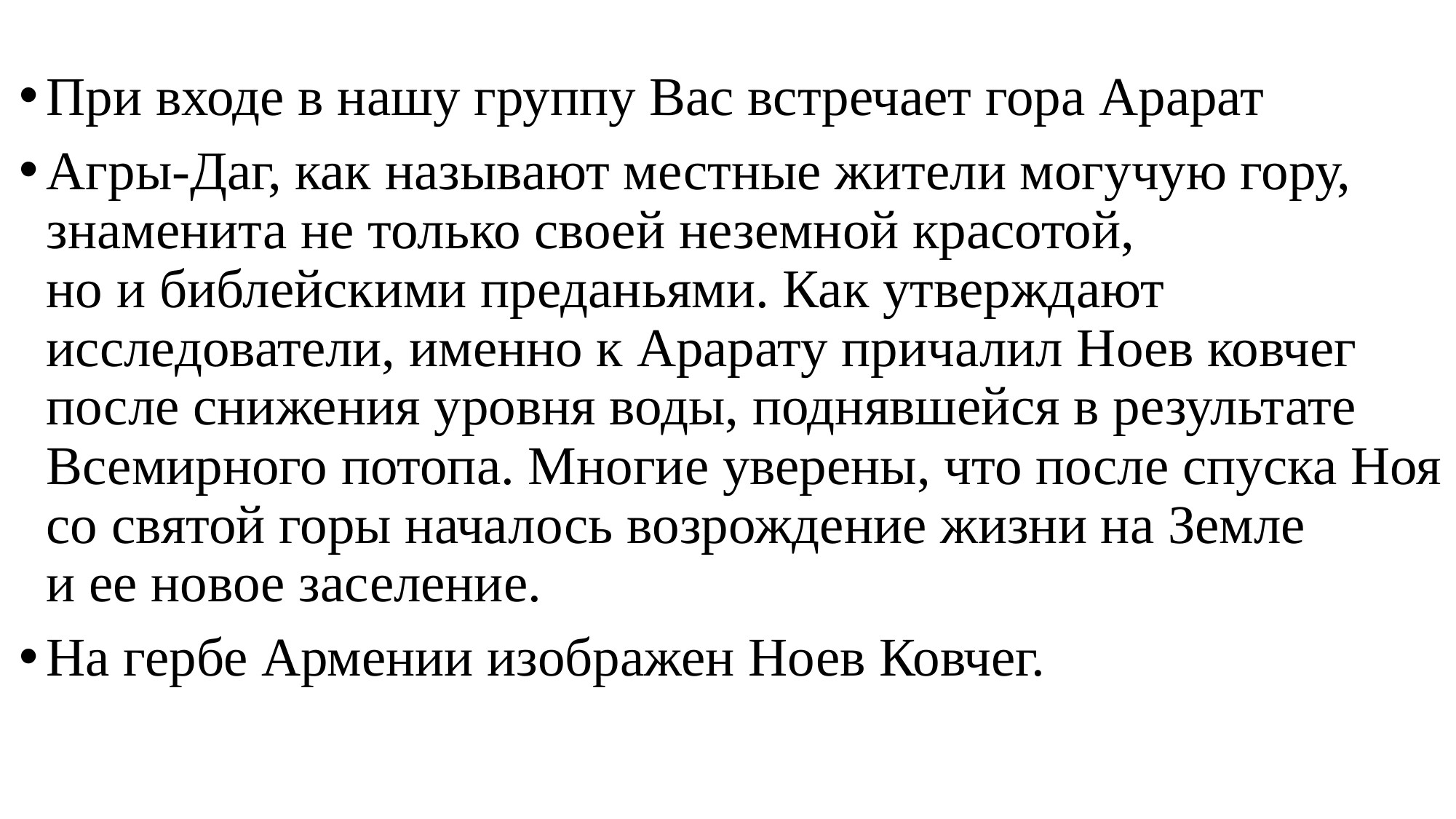

При входе в нашу группу Вас встречает гора Арарат
Агры-Даг, как называют местные жители могучую гору, знаменита не только своей неземной красотой, но и библейскими преданьями. Как утверждают исследователи, именно к Арарату причалил Ноев ковчег после снижения уровня воды, поднявшейся в результате Всемирного потопа. Многие уверены, что после спуска Ноя со святой горы началось возрождение жизни на Земле и ее новое заселение.
На гербе Армении изображен Ноев Ковчег.